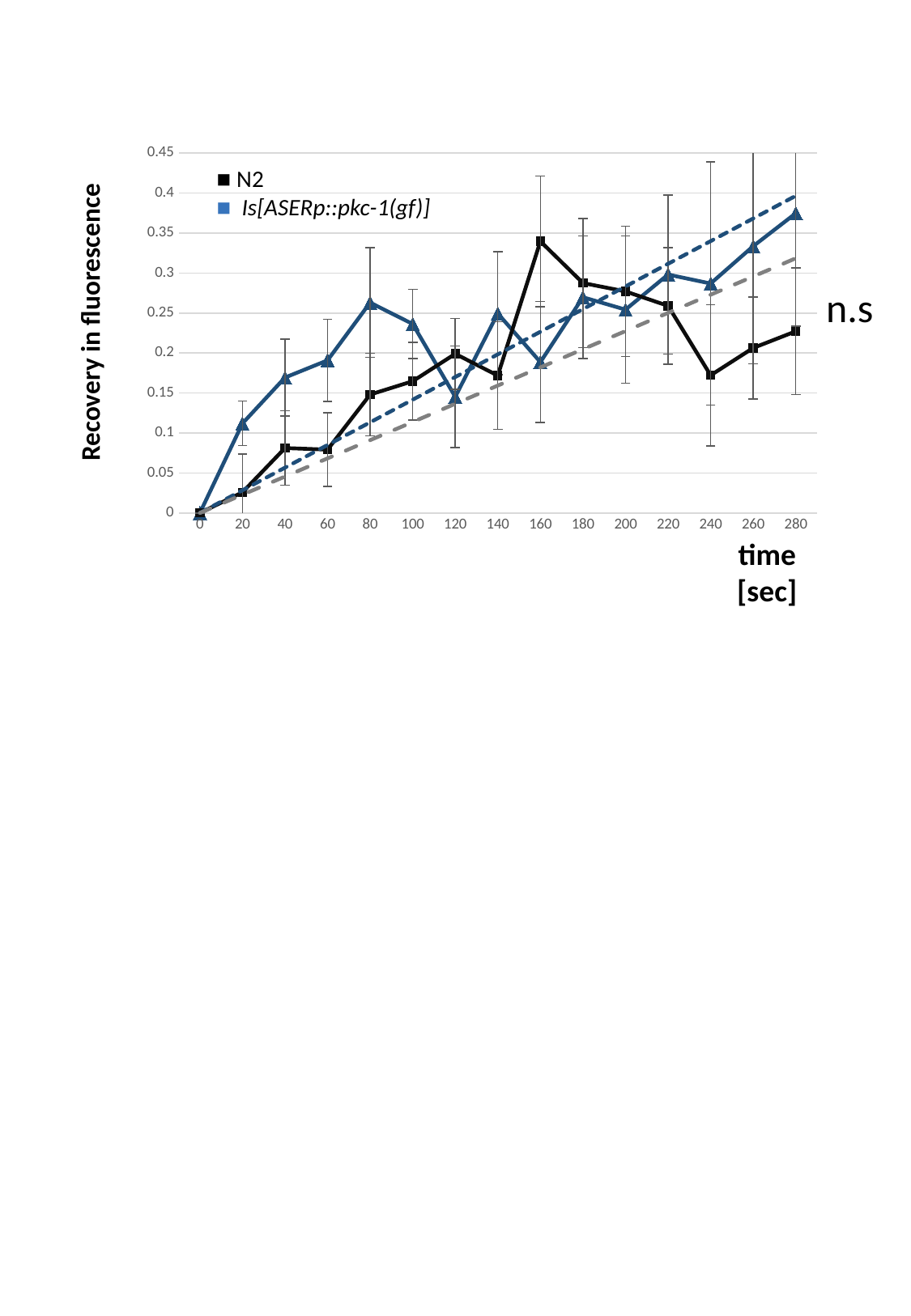

#

### Chart

| Category |  |  |  |  |
|---|---|---|---|---|
| 0 | 0.0 | 0.0 | 0.0 | 0.0 |
| 20 | 0.11193641531346972 | 0.025803885436021422 | 0.02833 | 0.02275 |
| 40 | 0.16931299360485996 | 0.08116633362642439 | 0.05666 | 0.0455 |
| 60 | 0.19085711275160927 | 0.07915157580227294 | 0.08499 | 0.06825 |
| 80 | 0.2631362705768001 | 0.14801470430027605 | 0.11332 | 0.091 |
| 100 | 0.23635421336250523 | 0.16471765582342457 | 0.14165 | 0.11375 |
| 120 | 0.14522287701967207 | 0.19899386175979702 | 0.16998 | 0.1365 |
| 140 | 0.24955167541275267 | 0.17177858168293045 | 0.19831000000000001 | 0.15925 |
| 160 | 0.1886356681125785 | 0.3397187142412987 | 0.22664 | 0.182 |
| 180 | 0.26978294940235514 | 0.2875415526901778 | 0.25497 | 0.20475000000000002 |
| 200 | 0.25434924652033825 | 0.27708962556979116 | 0.2833 | 0.2275 |
| 220 | 0.29821293230189855 | 0.25904186234562865 | 0.31163 | 0.25025000000000003 |
| 240 | 0.2869619250954834 | 0.17213580916195118 | 0.33996 | 0.273 |
| 260 | 0.3336587156769948 | 0.2063193518031203 | 0.36829 | 0.29575 |
| 280 | 0.3747759038462089 | 0.2271633866198847 | 0.39662000000000003 | 0.3185 |
Recovery in fluorescence
time [sec]
■ N2
■  Is[ASERp::pkc-1(gf)]

n.s